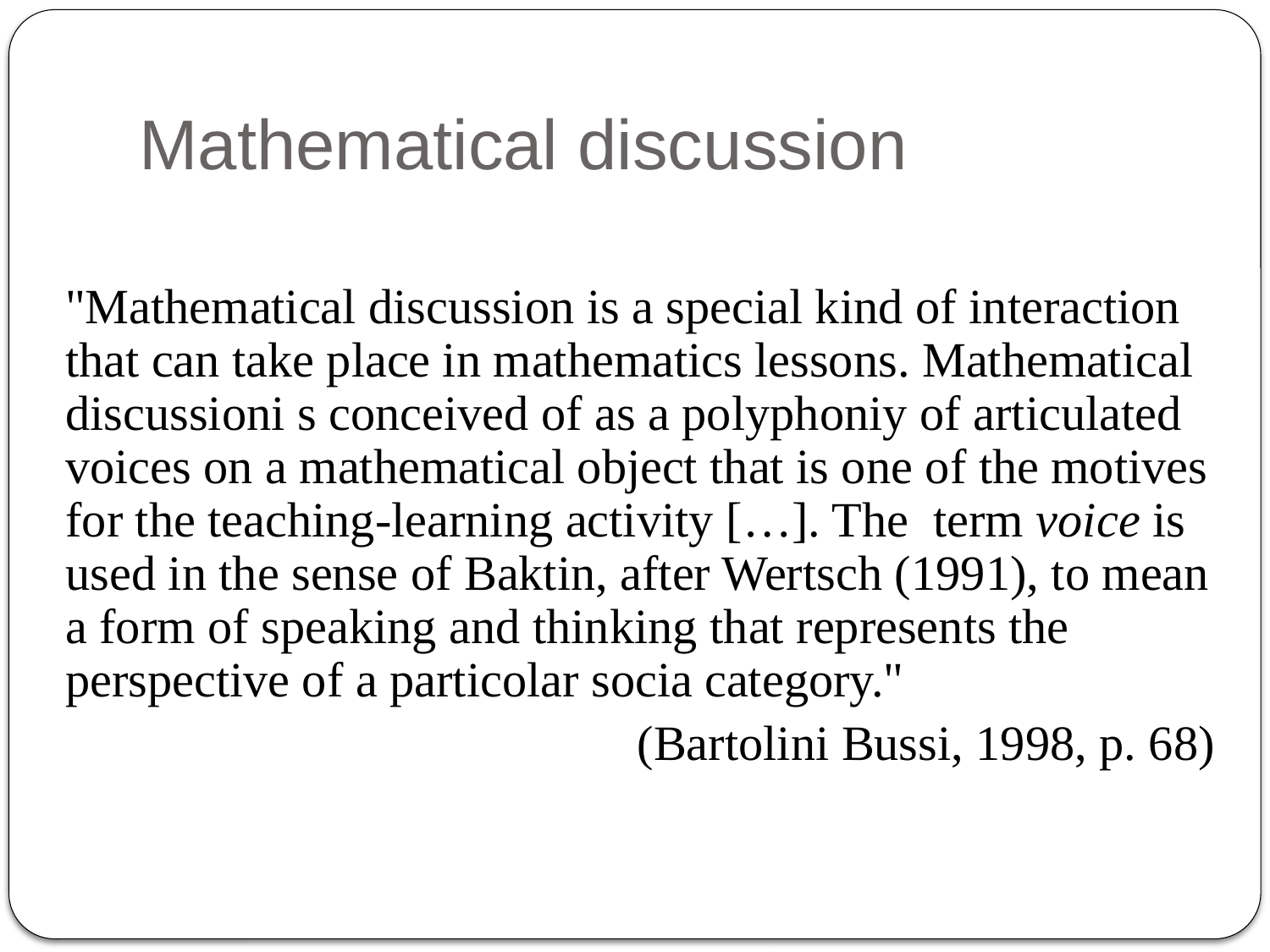

# Mathematical discussion
"Mathematical discussion is a special kind of interaction that can take place in mathematics lessons. Mathematical discussioni s conceived of as a polyphoniy of articulated voices on a mathematical object that is one of the motives for the teaching-learning activity […]. The  term voice is used in the sense of Baktin, after Wertsch (1991), to mean a form of speaking and thinking that represents the perspective of a particolar socia category."
(Bartolini Bussi, 1998, p. 68)